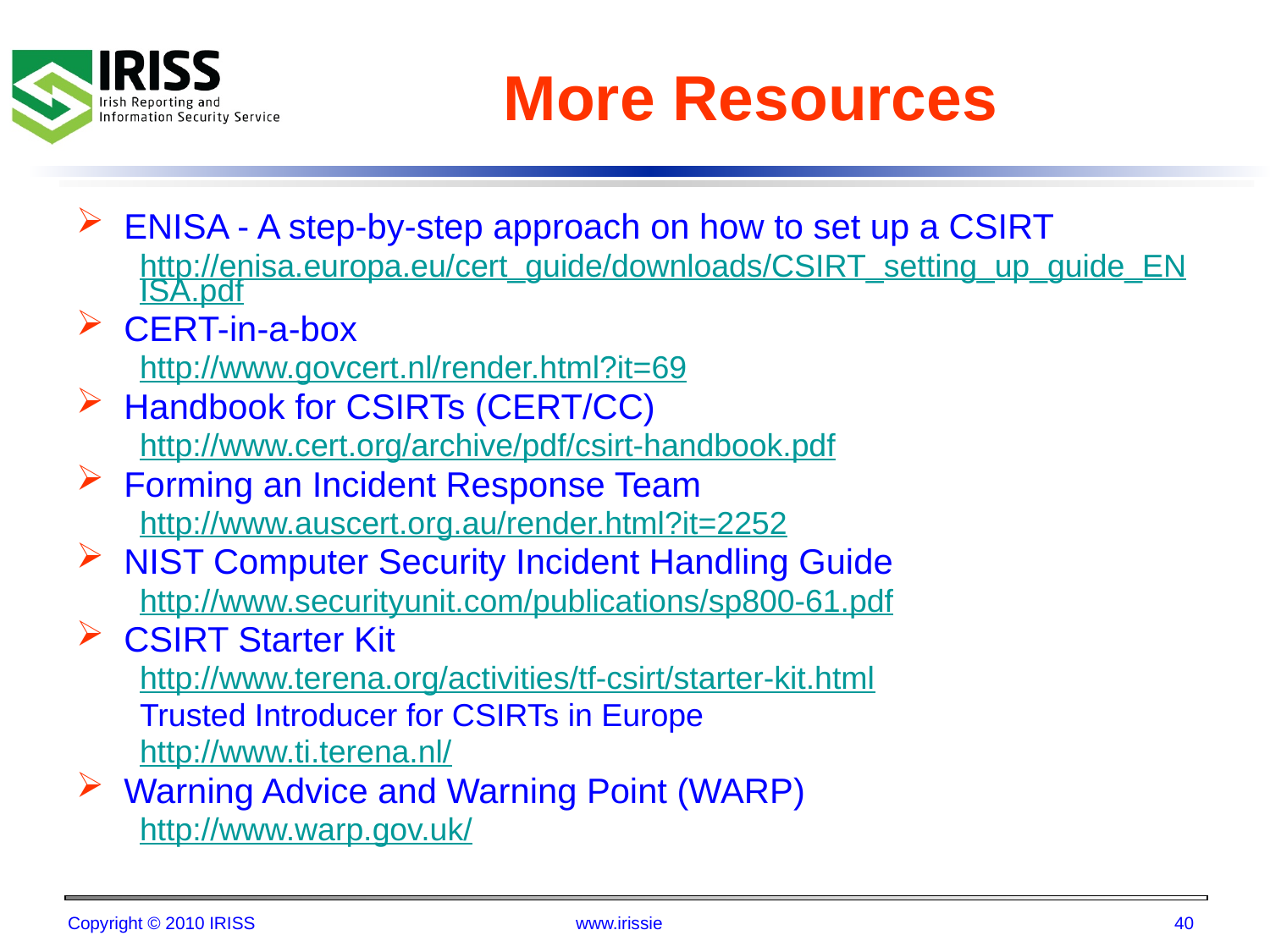

# More Resources
ENISA - A step-by-step approach on how to set up a CSIRT
http://enisa.europa.eu/cert_guide/downloads/CSIRT_setting_up_guide_ENISA.pdf
CERT-in-a-box
http://www.govcert.nl/render.html?it=69
Handbook for CSIRTs (CERT/CC)
http://www.cert.org/archive/pdf/csirt-handbook.pdf
Forming an Incident Response Team
http://www.auscert.org.au/render.html?it=2252
NIST Computer Security Incident Handling Guide
http://www.securityunit.com/publications/sp800-61.pdf
CSIRT Starter Kit
http://www.terena.org/activities/tf-csirt/starter-kit.html
Trusted Introducer for CSIRTs in Europe
http://www.ti.terena.nl/
Warning Advice and Warning Point (WARP)
http://www.warp.gov.uk/
Copyright © 2010 IRISS 			www.irissie
40